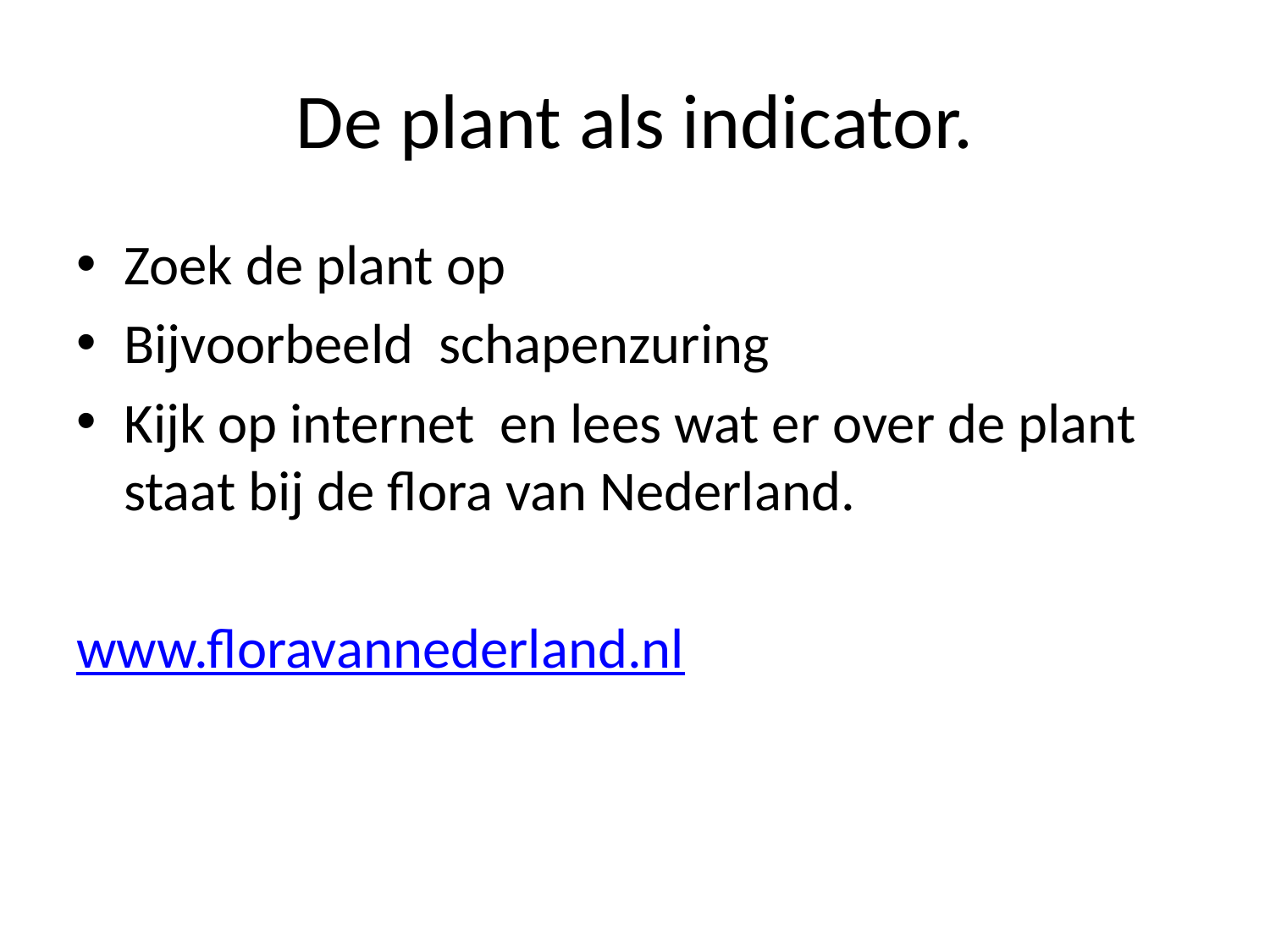

# De plant als indicator.
Zoek de plant op
Bijvoorbeeld  schapenzuring
Kijk op internet  en lees wat er over de plant staat bij de flora van Nederland.

www.floravannederland.nl